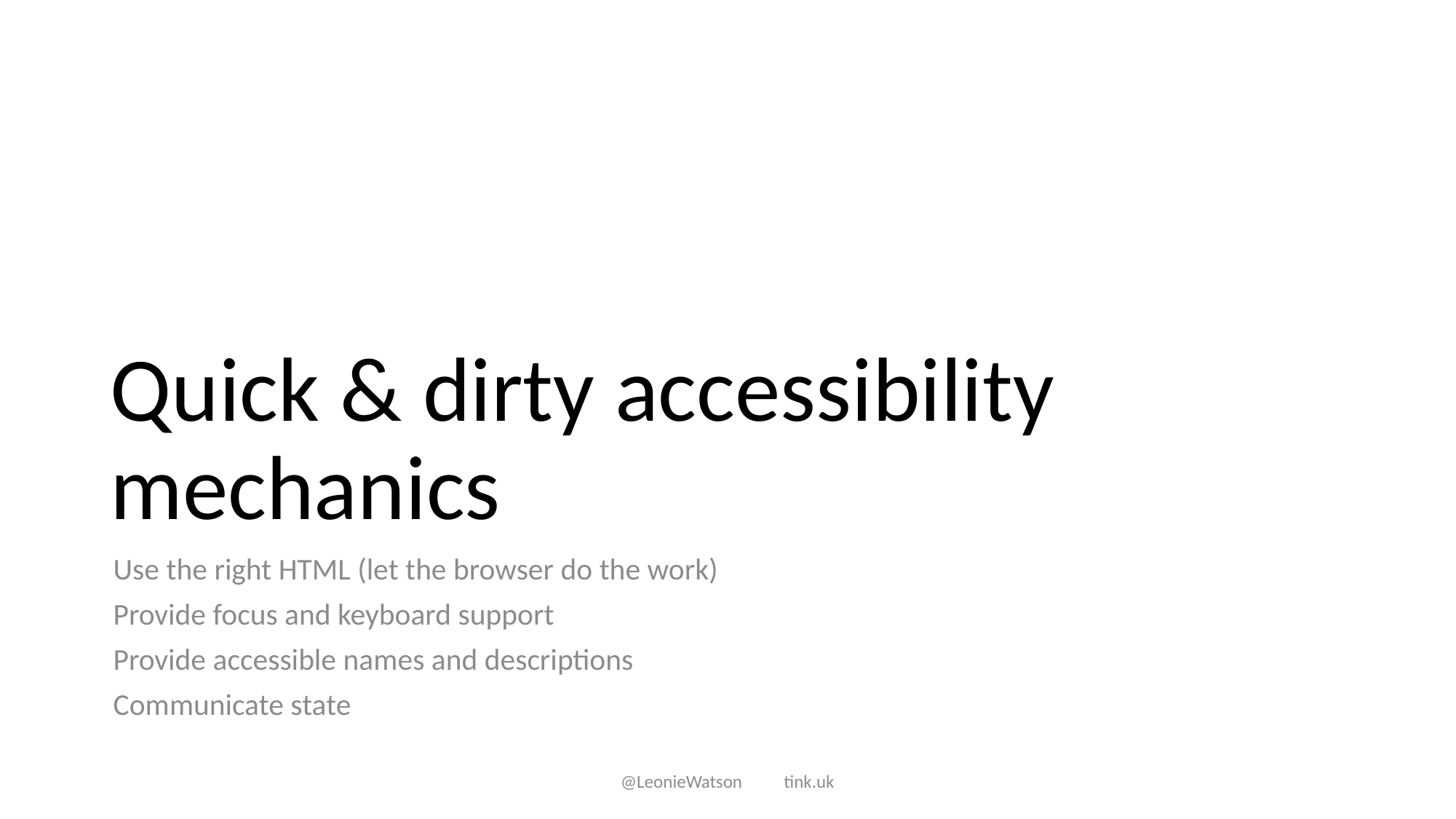

# Quick & dirty accessibility mechanics
Use the right HTML (let the browser do the work)
Provide focus and keyboard support
Provide accessible names and descriptions
Communicate state
@LeonieWatson          tink.uk